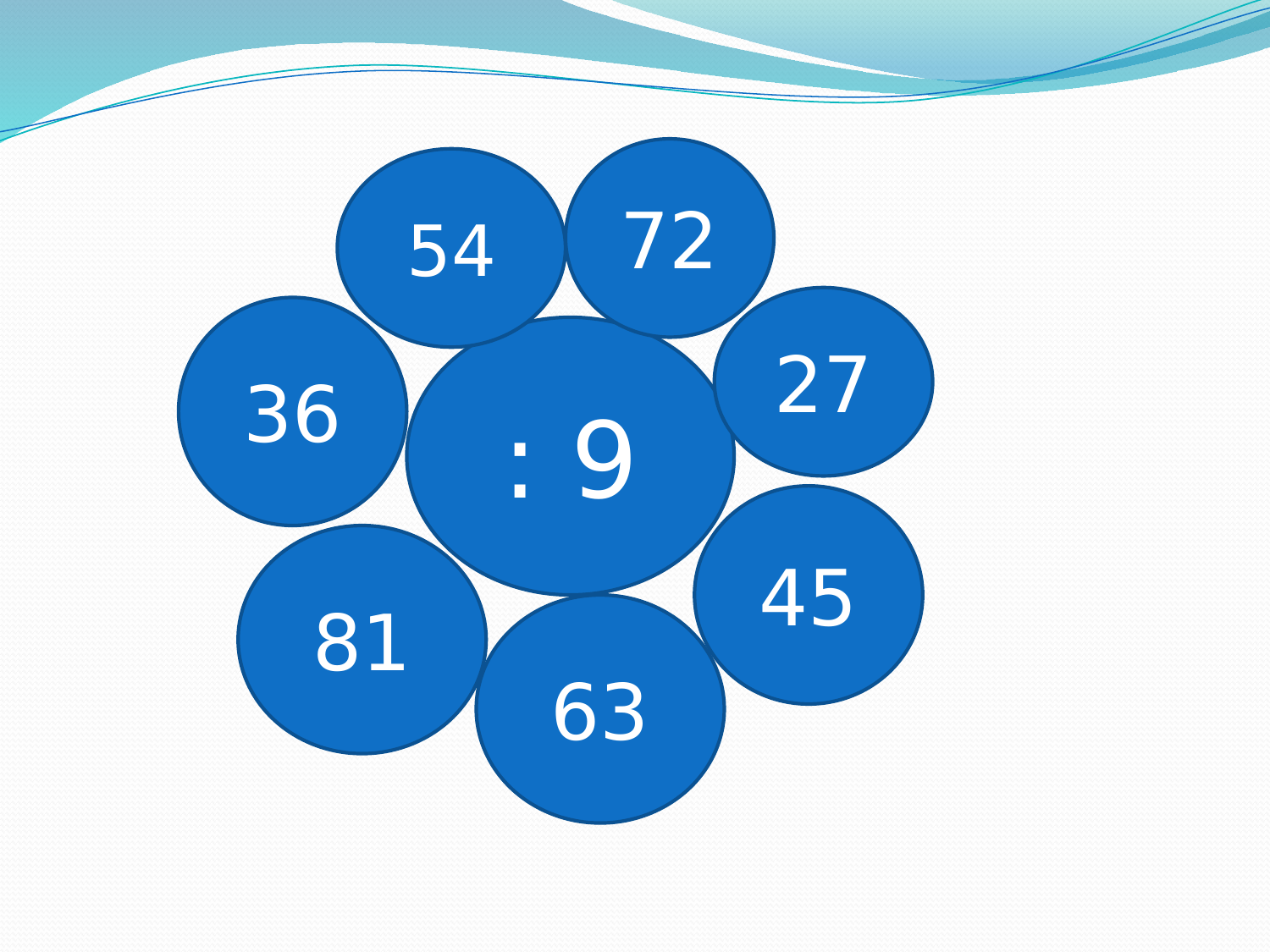

72
54
27
36
: 9
45
81
63